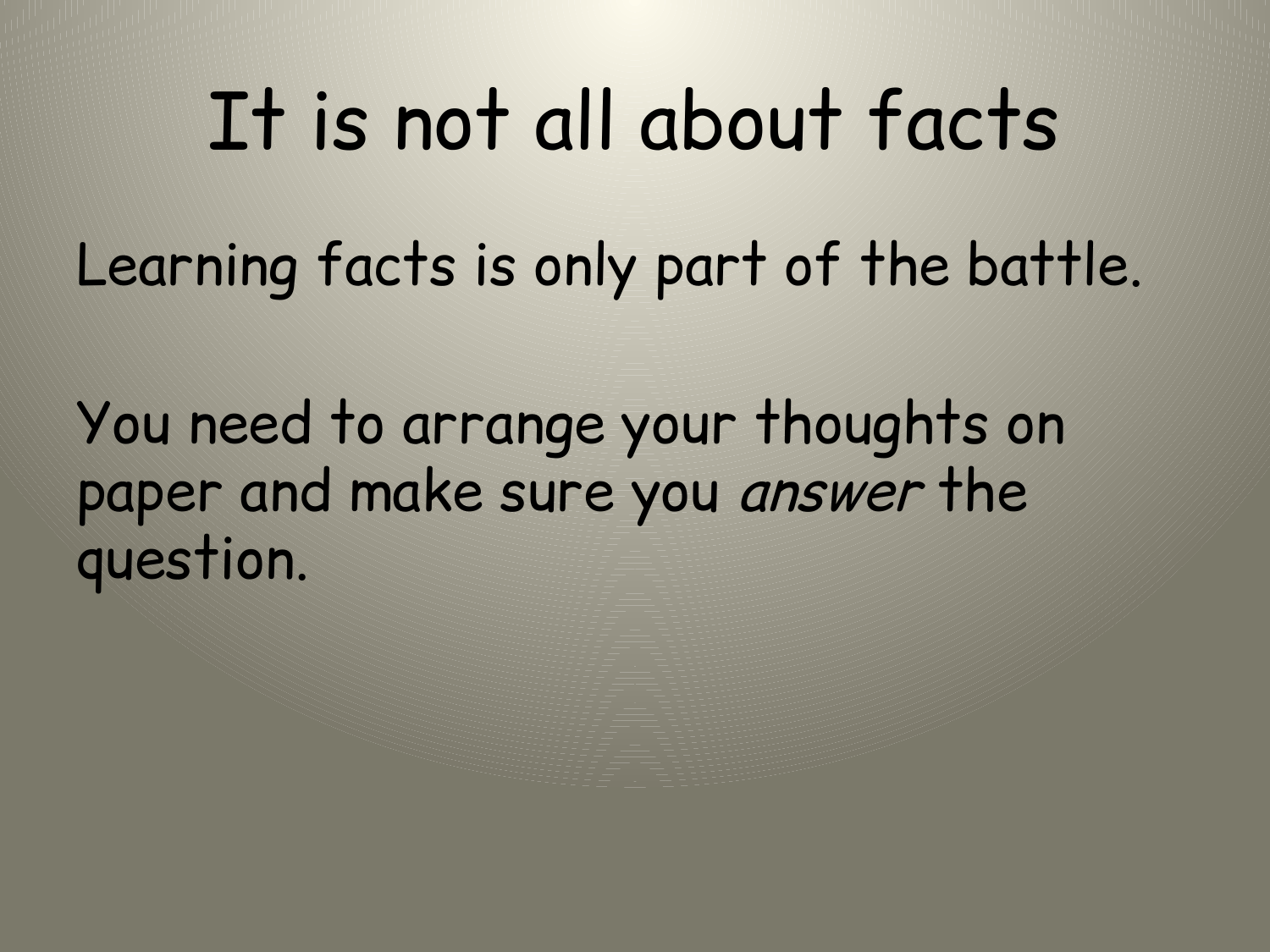

# It is not all about facts
Learning facts is only part of the battle.

You need to arrange your thoughts on paper and make sure you answer the question.